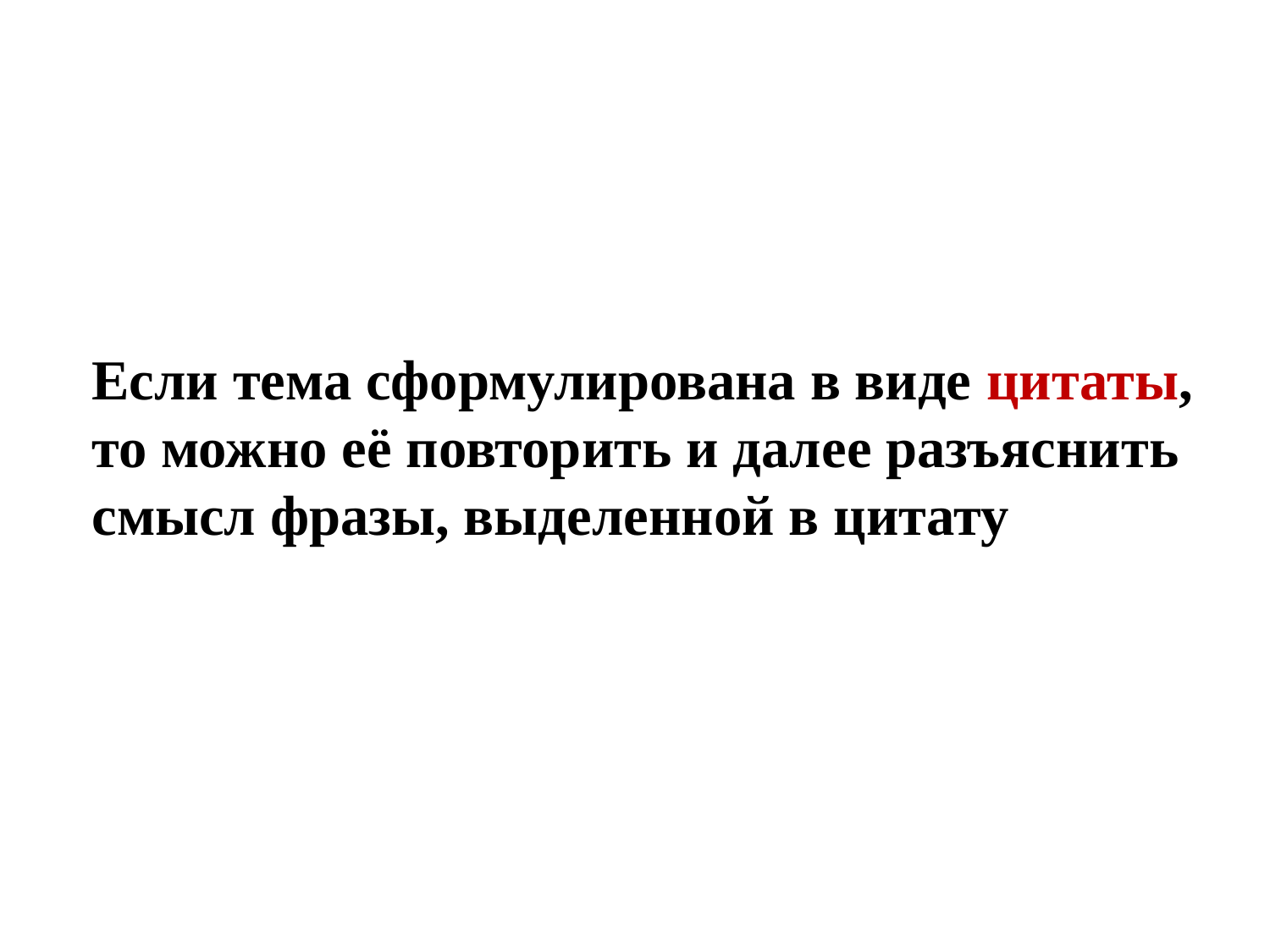

Если тема сформулирована в виде цитаты,
то можно её повторить и далее разъяснить смысл фразы, выделенной в цитату